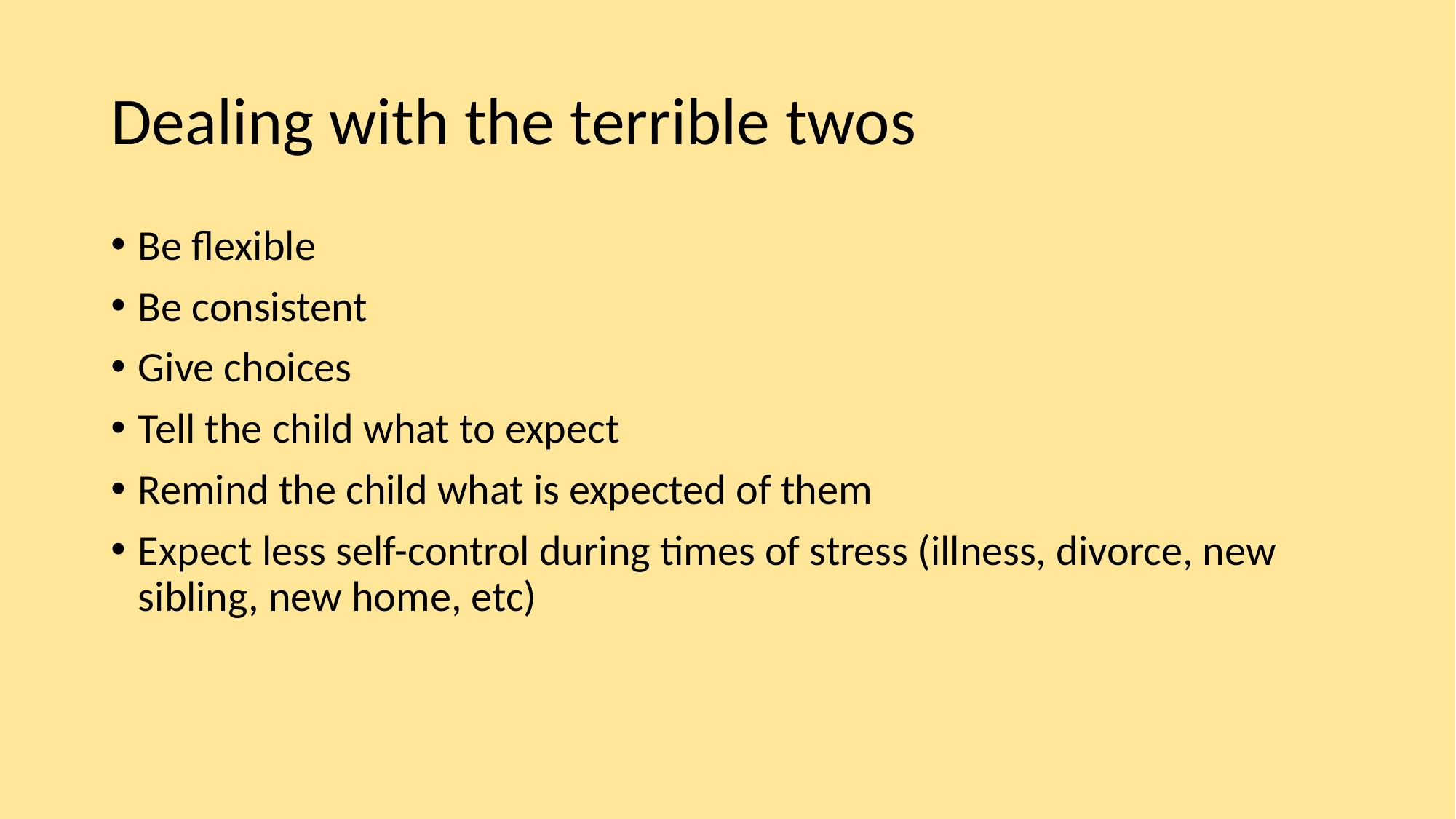

# Dealing with the terrible twos
Be flexible
Be consistent
Give choices
Tell the child what to expect
Remind the child what is expected of them
Expect less self-control during times of stress (illness, divorce, new sibling, new home, etc)